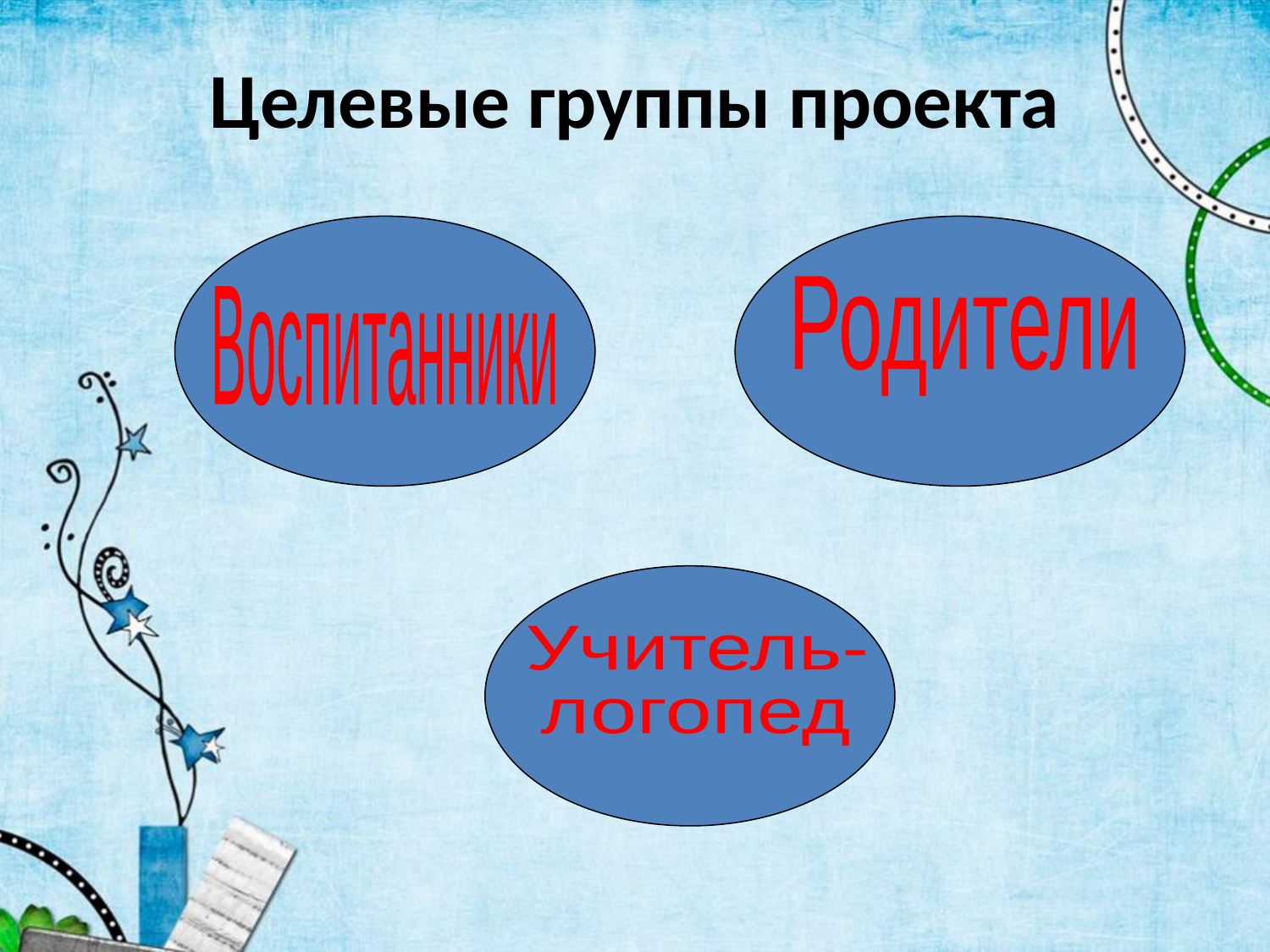

# Целевые группы проекта

Родители
Воспитанники

Учитель-
логопед